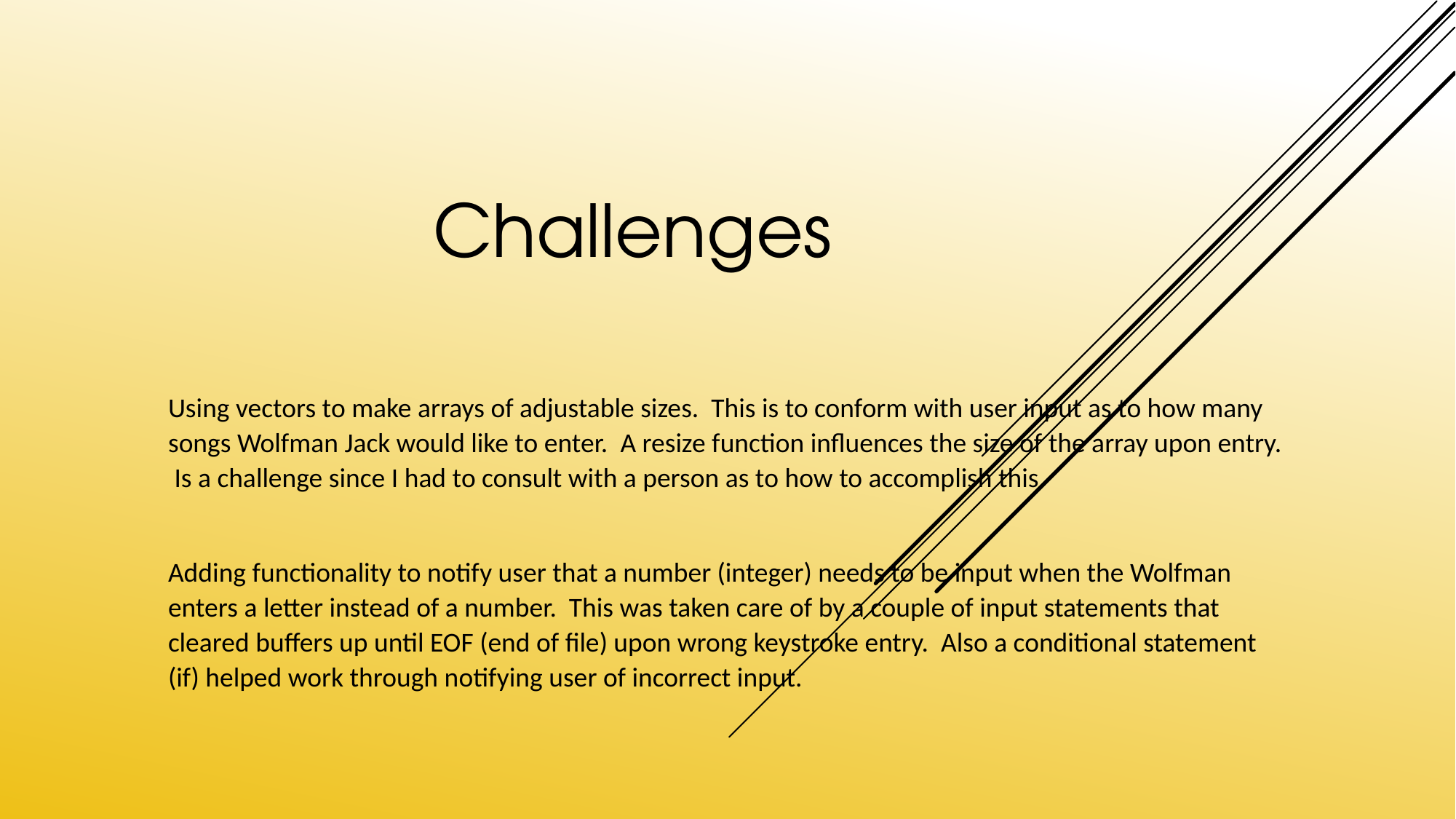

# Challenges
Using vectors to make arrays of adjustable sizes.  This is to conform with user input as to how many songs Wolfman Jack would like to enter.  A resize function influences the size of the array upon entry.  Is a challenge since I had to consult with a person as to how to accomplish this.

Adding functionality to notify user that a number (integer) needs to be input when the Wolfman enters a letter instead of a number.  This was taken care of by a couple of input statements that cleared buffers up until EOF (end of file) upon wrong keystroke entry.  Also a conditional statement (if) helped work through notifying user of incorrect input.